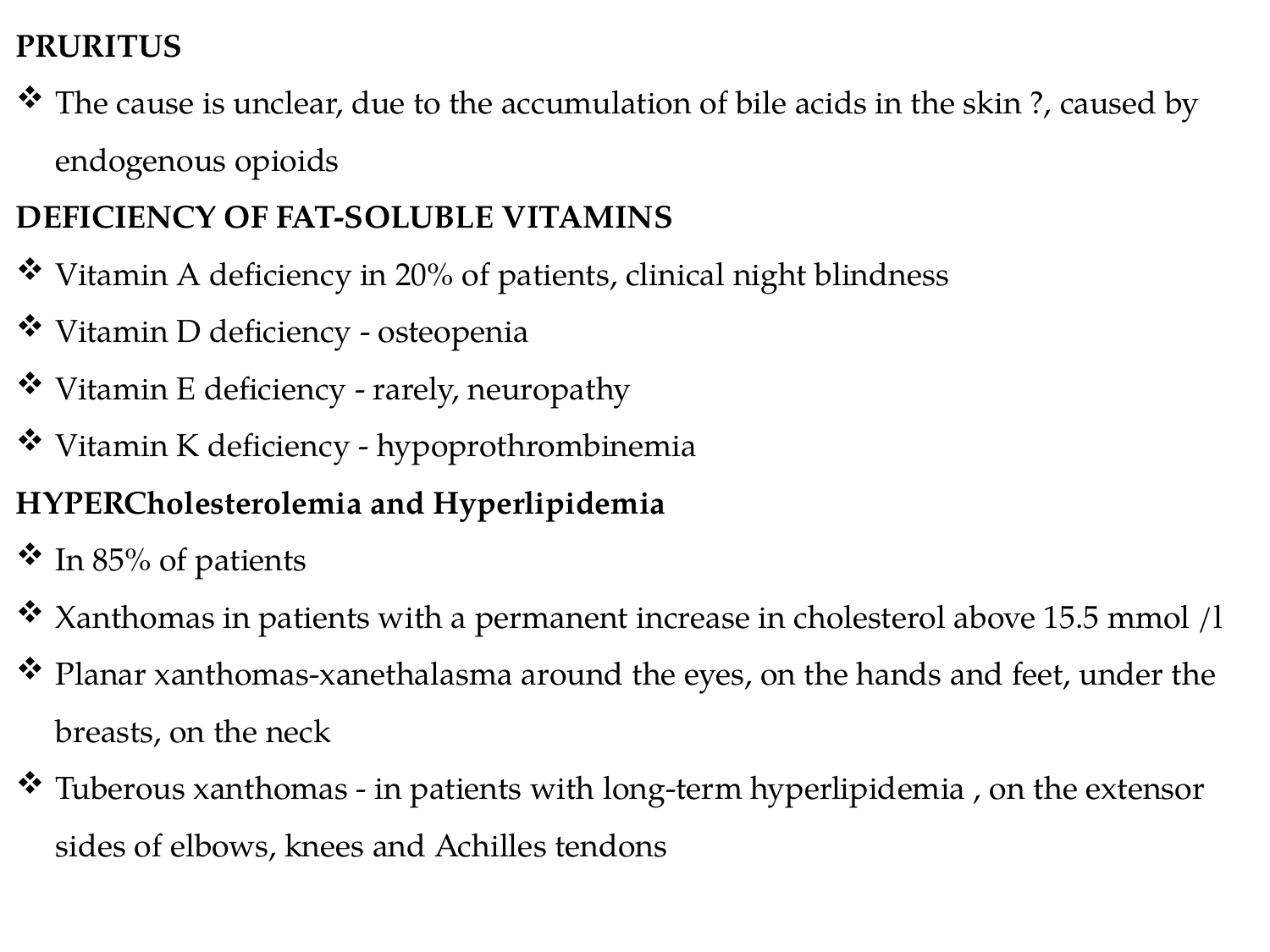

PRURITUS
The cause is unclear, due to the accumulation of bile acids in the skin ?, caused by endogenous opioids
DEFICIENCY OF FAT-SOLUBLE VITAMINS
Vitamin A deficiency in 20% of patients, clinical night blindness
Vitamin D deficiency - osteopenia
Vitamin E deficiency - rarely, neuropathy
Vitamin K deficiency - hypoprothrombinemia
HYPERCholesterolemia and Hyperlipidemia
In 85% of patients
Xanthomas in patients with a permanent increase in cholesterol above 15.5 mmol /l
Planar xanthomas-xanethalasma around the eyes, on the hands and feet, under the breasts, on the neck
Tuberous xanthomas - in patients with long-term hyperlipidemia , on the extensor sides of elbows, knees and Achilles tendons